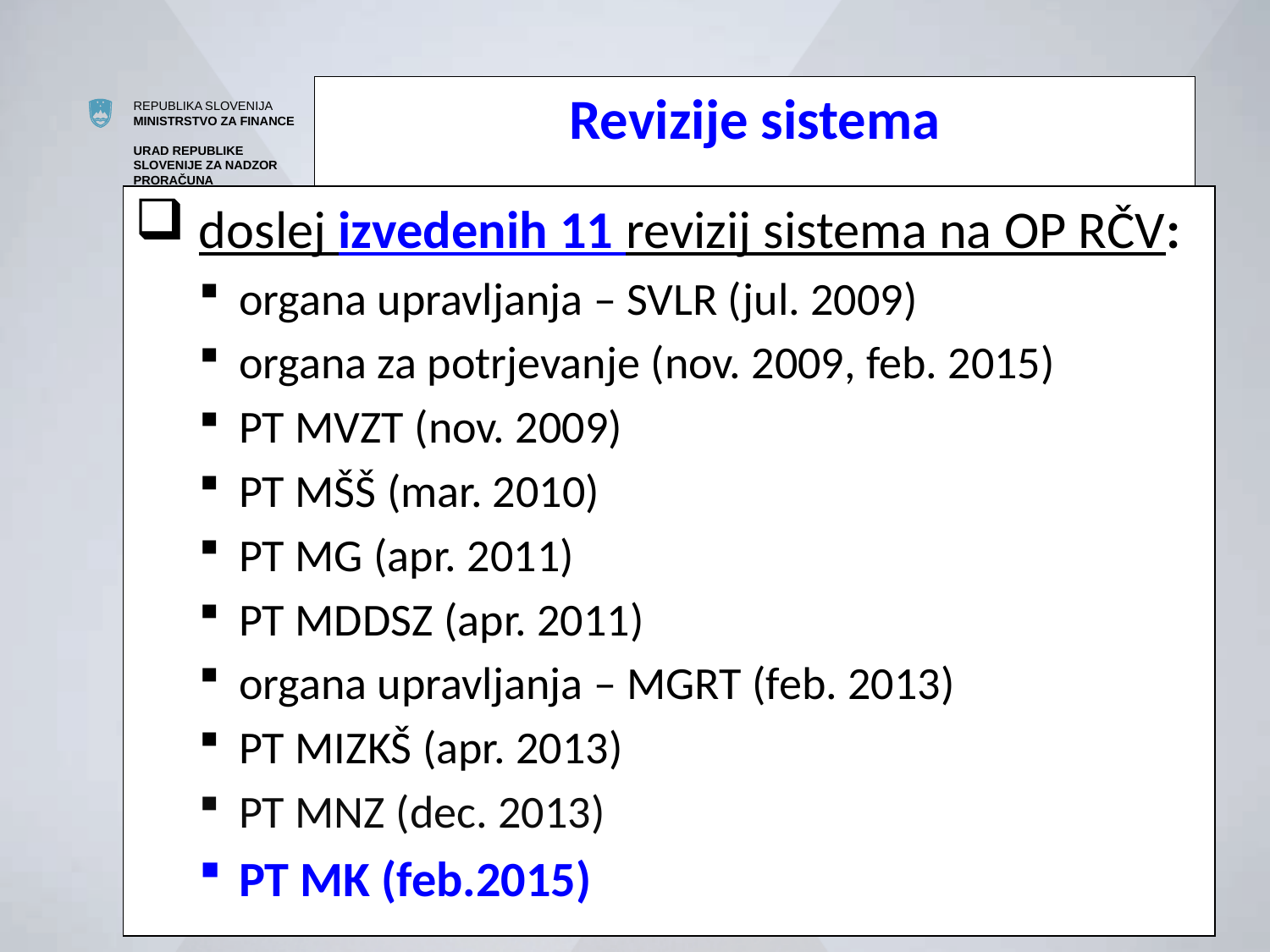

# Revizije sistema
 doslej izvedenih 11 revizij sistema na OP RČV:
organa upravljanja – SVLR (jul. 2009)
organa za potrjevanje (nov. 2009, feb. 2015)
PT MVZT (nov. 2009)
PT MŠŠ (mar. 2010)
PT MG (apr. 2011)
PT MDDSZ (apr. 2011)
organa upravljanja – MGRT (feb. 2013)
PT MIZKŠ (apr. 2013)
PT MNZ (dec. 2013)
PT MK (feb.2015)

3